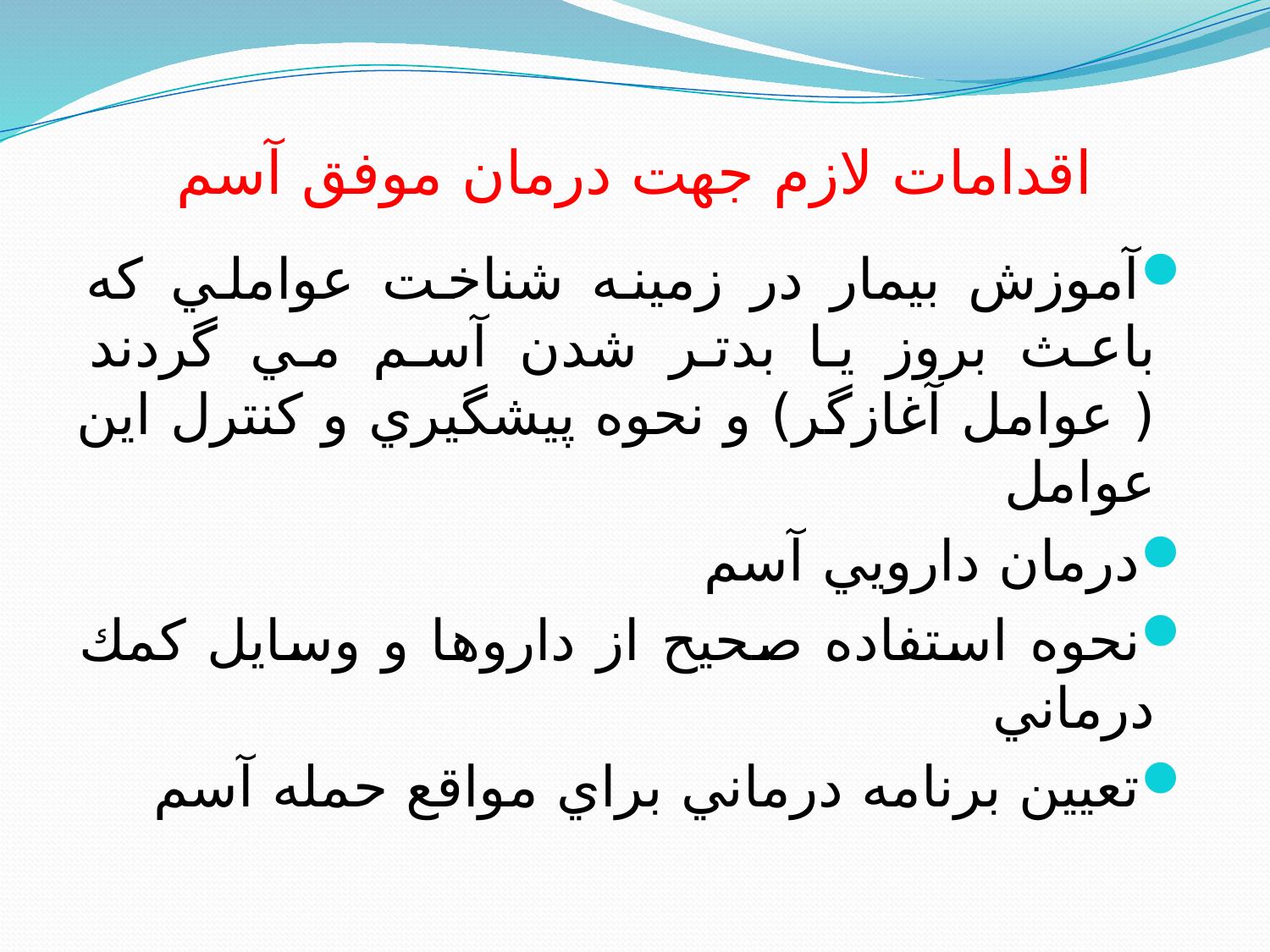

# اقدامات لازم جهت درمان موفق آسم
آموزش بيمار در زمينه شناخت عواملي كه باعث بروز يا بدتر شدن آسم مي گردند ( عوامل آغازگر) و نحوه پيشگيري و كنترل اين عوامل
درمان دارويي آسم
‌نحوه استفاده صحيح از داروها و وسايل كمك درماني
تعيين برنامه درماني براي مواقع حمله آسم